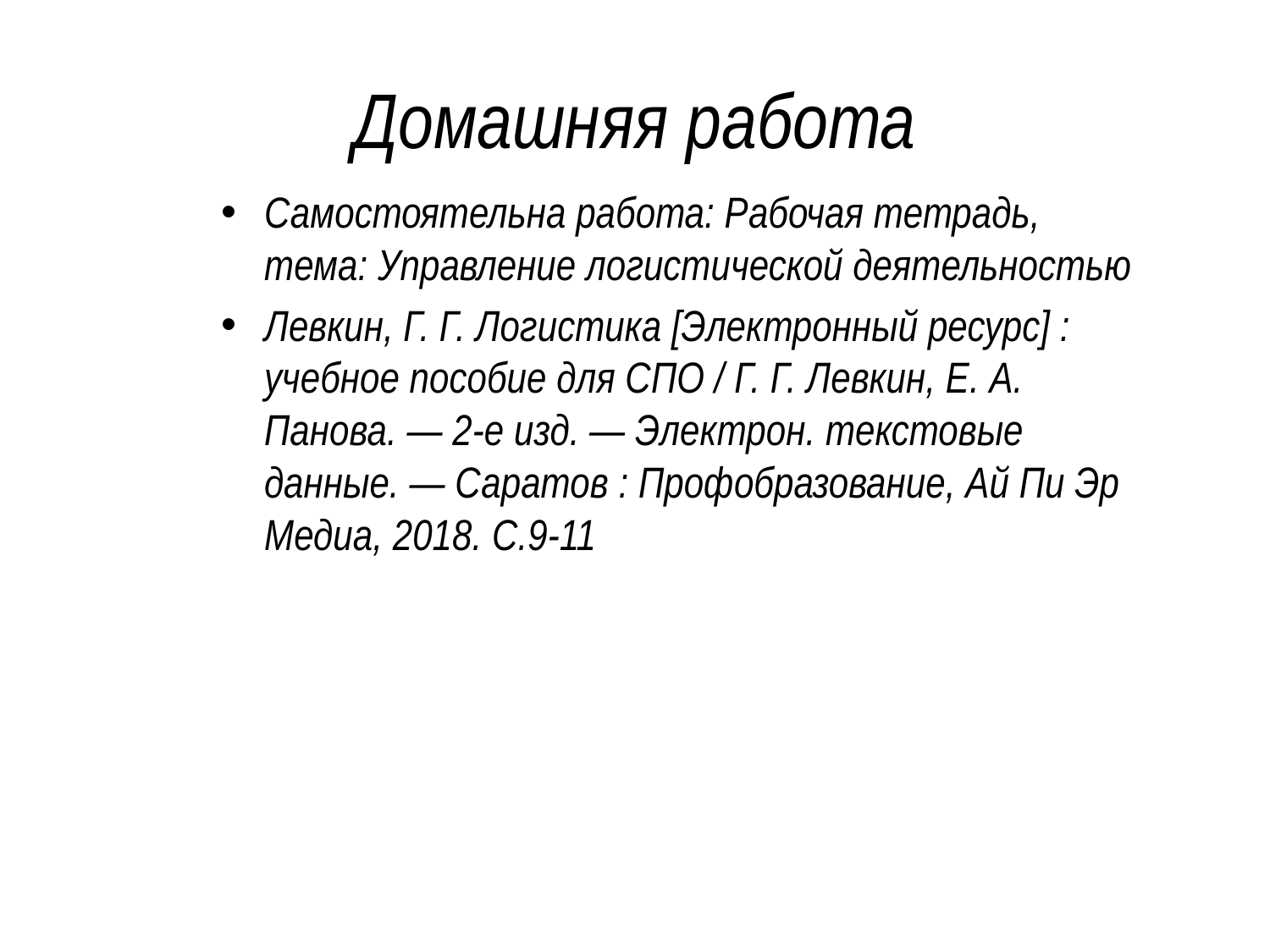

# Домашняя работа
Самостоятельна работа: Рабочая тетрадь, тема: Управление логистической деятельностью
Левкин, Г. Г. Логистика [Электронный ресурс] : учебное пособие для СПО / Г. Г. Левкин, Е. А. Панова. — 2-е изд. — Электрон. текстовые данные. — Саратов : Профобразование, Ай Пи Эр Медиа, 2018. С.9-11